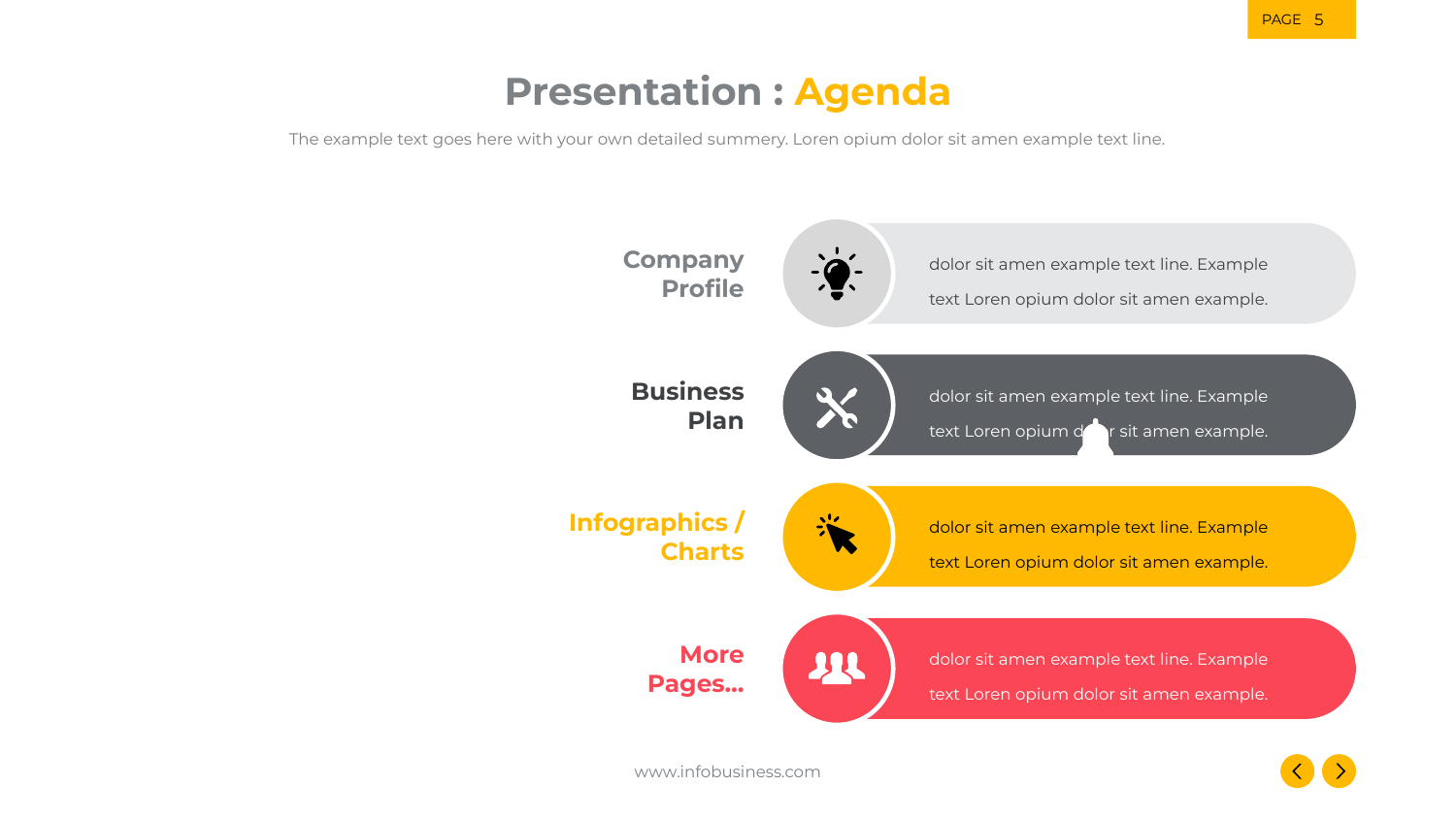

5
# Presentation : Agenda
The example text goes here with your own detailed summery. Loren opium dolor sit amen example text line.

Company
Profile
dolor sit amen example text line. Example text Loren opium dolor sit amen example.

Business
Plan
dolor sit amen example text line. Example text Loren opium dolor sit amen example.

Infographics / Charts
dolor sit amen example text line. Example text Loren opium dolor sit amen example.

More Pages…
dolor sit amen example text line. Example text Loren opium dolor sit amen example.

www.infobusiness.com